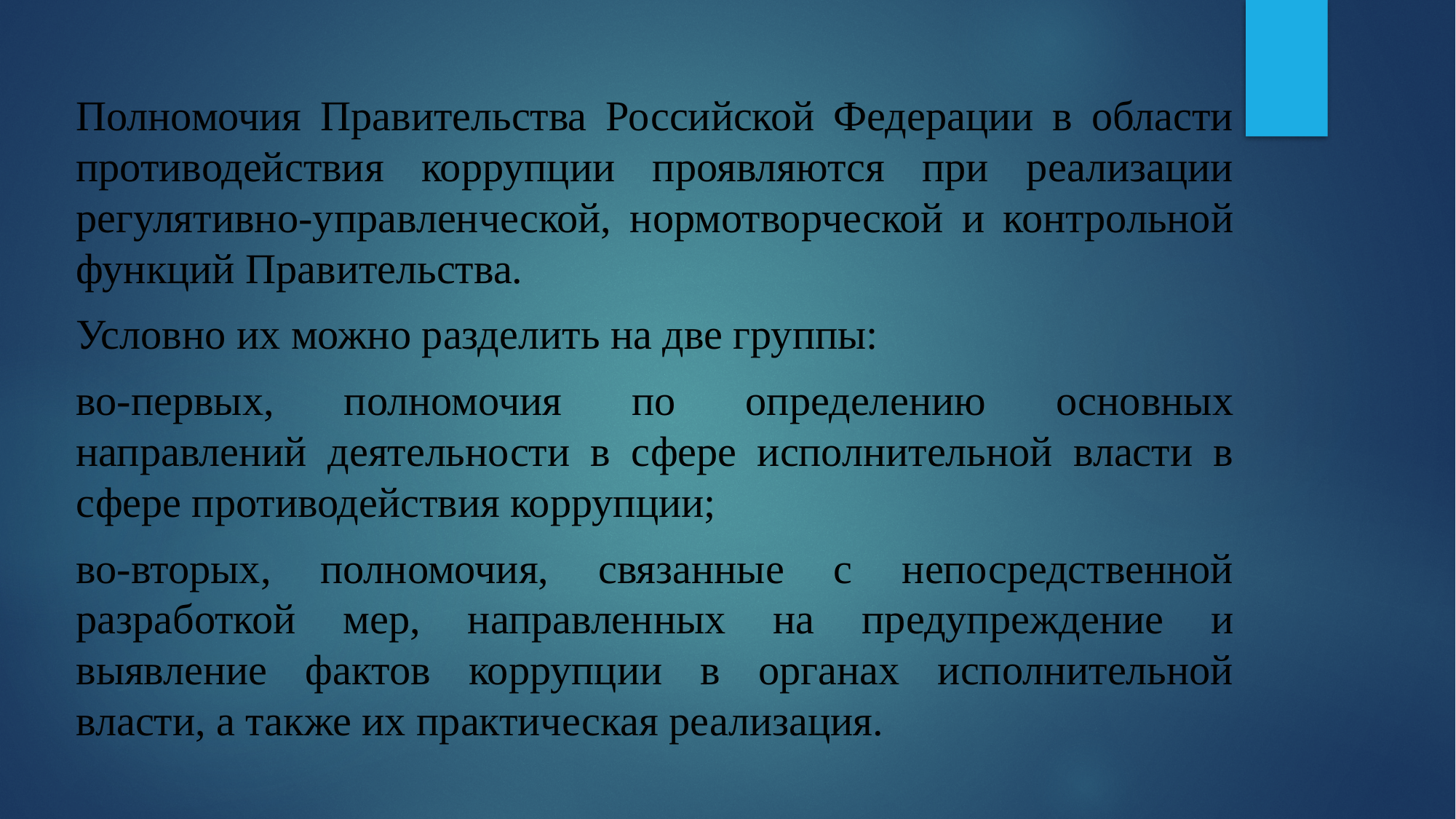

Полномочия Правительства Российской Федерации в области противодействия коррупции проявляются при реализации регулятивно-управленческой, нормотворческой и контрольной функций Правительства.
Условно их можно разделить на две группы:
во-первых, полномочия по определению основных направлений деятельности в сфере исполнительной власти в сфере противодействия коррупции;
во-вторых, полномочия, связанные с непосредственной разработкой мер, направленных на предупреждение и выявление фактов коррупции в органах исполнительной власти, а также их практическая реализация.